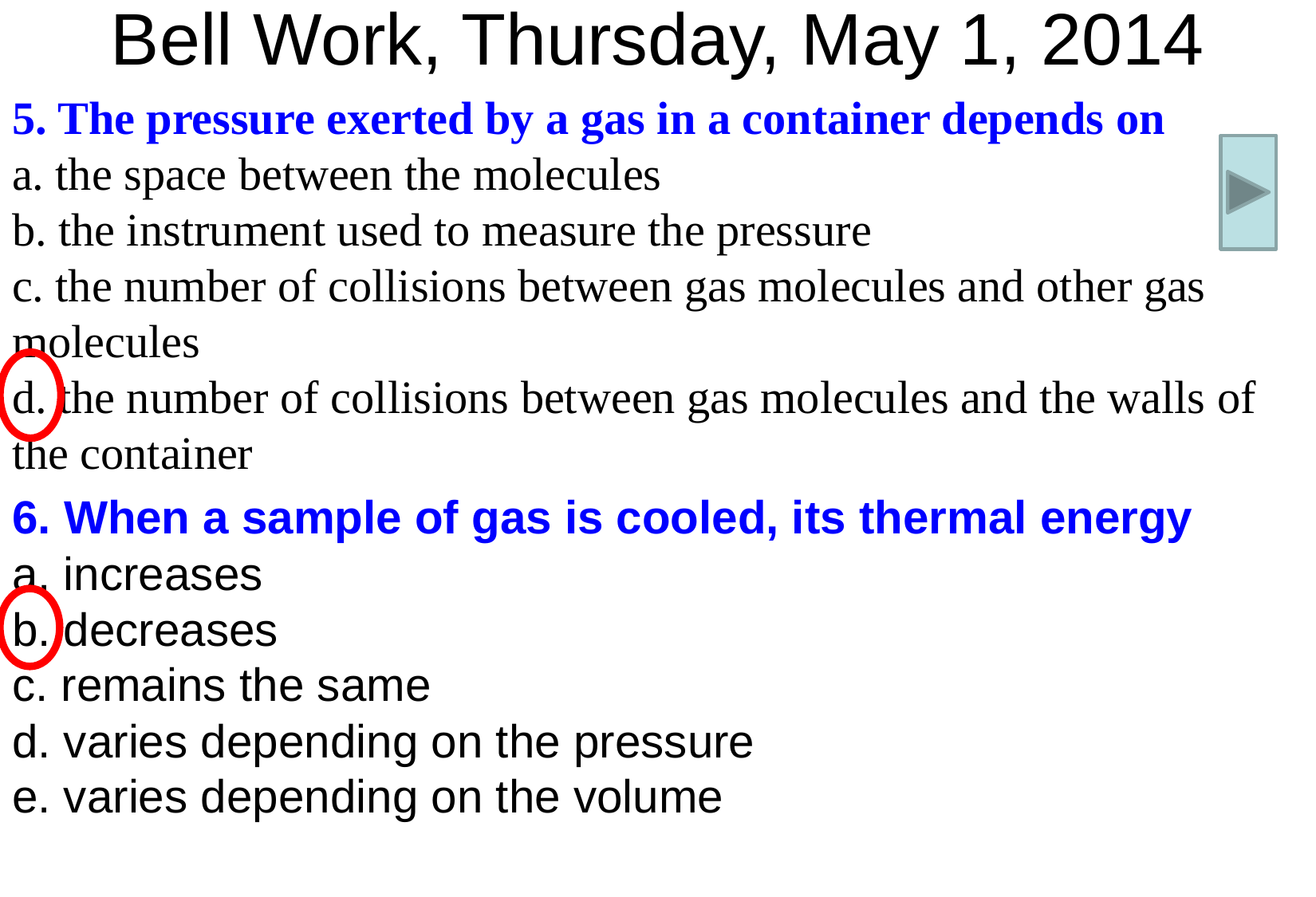

# Bell Work, Thursday, May 1, 2014
5. The pressure exerted by a gas in a container depends on
a. the space between the molecules
b. the instrument used to measure the pressure
c. the number of collisions between gas molecules and other gas molecules
d. the number of collisions between gas molecules and the walls of the container
6. When a sample of gas is cooled, its thermal energy
a. increases
b. decreases
c. remains the same
d. varies depending on the pressure
e. varies depending on the volume

7.